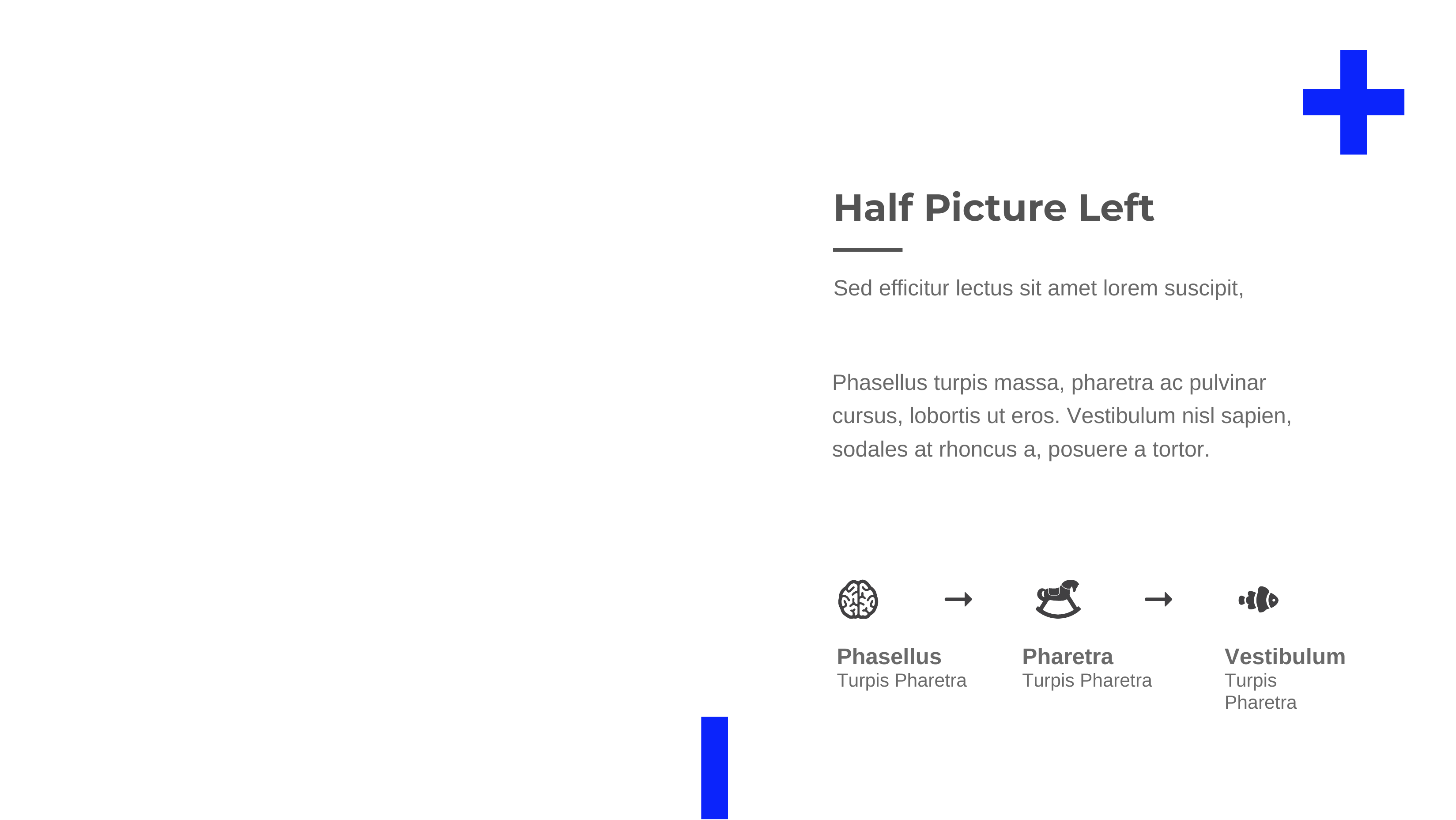

Half Picture Left
——
Sed efficitur lectus sit amet lorem suscipit,
Phasellus turpis massa, pharetra ac pulvinar cursus, lobortis ut eros. Vestibulum nisl sapien, sodales at rhoncus a, posuere a tortor.

Phasellus
Turpis Pharetra

Pharetra
Turpis Pharetra

Vestibulum
Turpis Pharetra